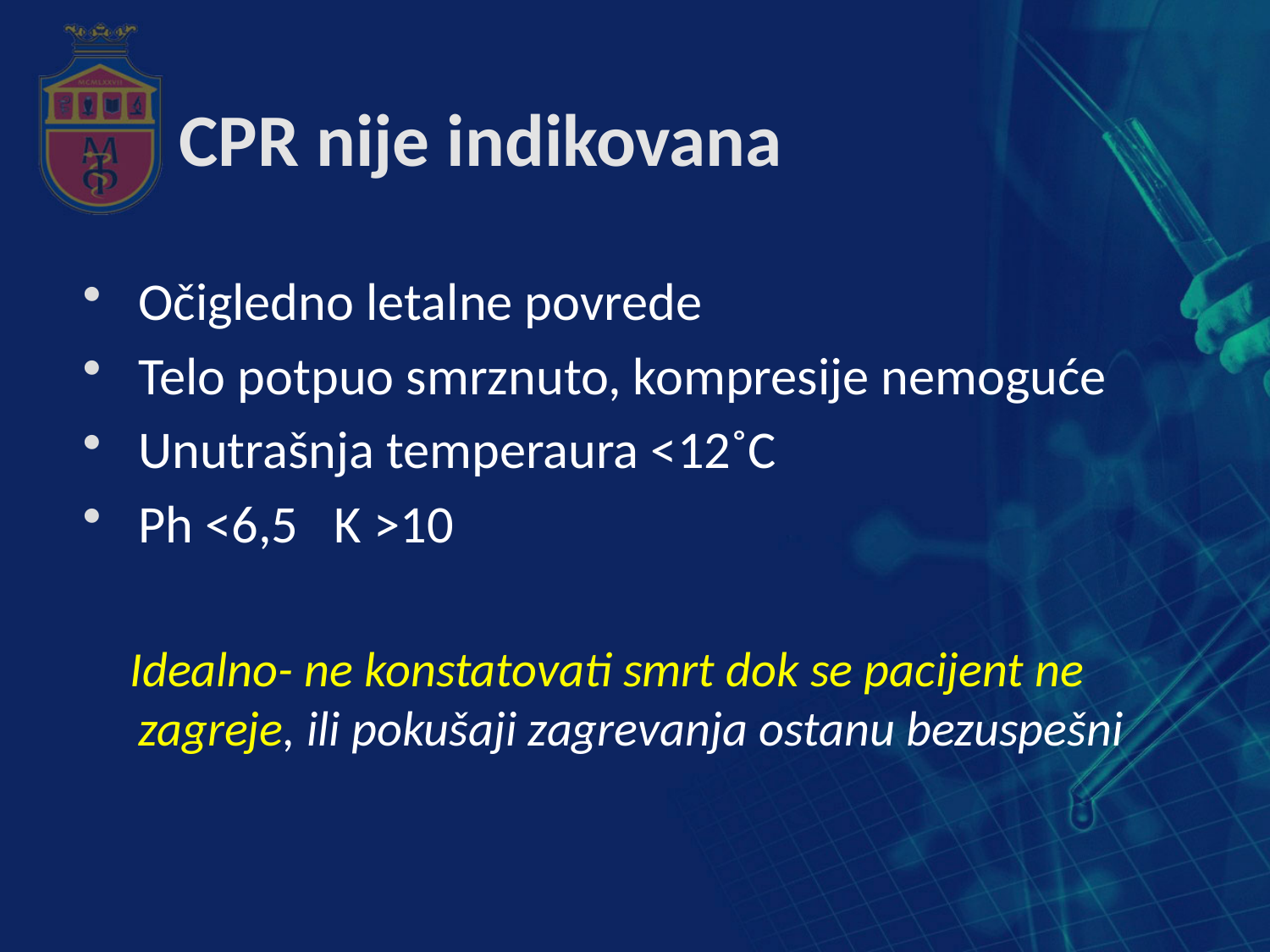

# CPR nije indikovana
Očigledno letalne povrede
Telo potpuo smrznuto, kompresije nemoguće
Unutrašnja temperaura <12˚C
Ph <6,5   K >10

    Idealno- ne konstatovati smrt dok se pacijent ne zagreje, ili pokušaji zagrevanja ostanu bezuspešni